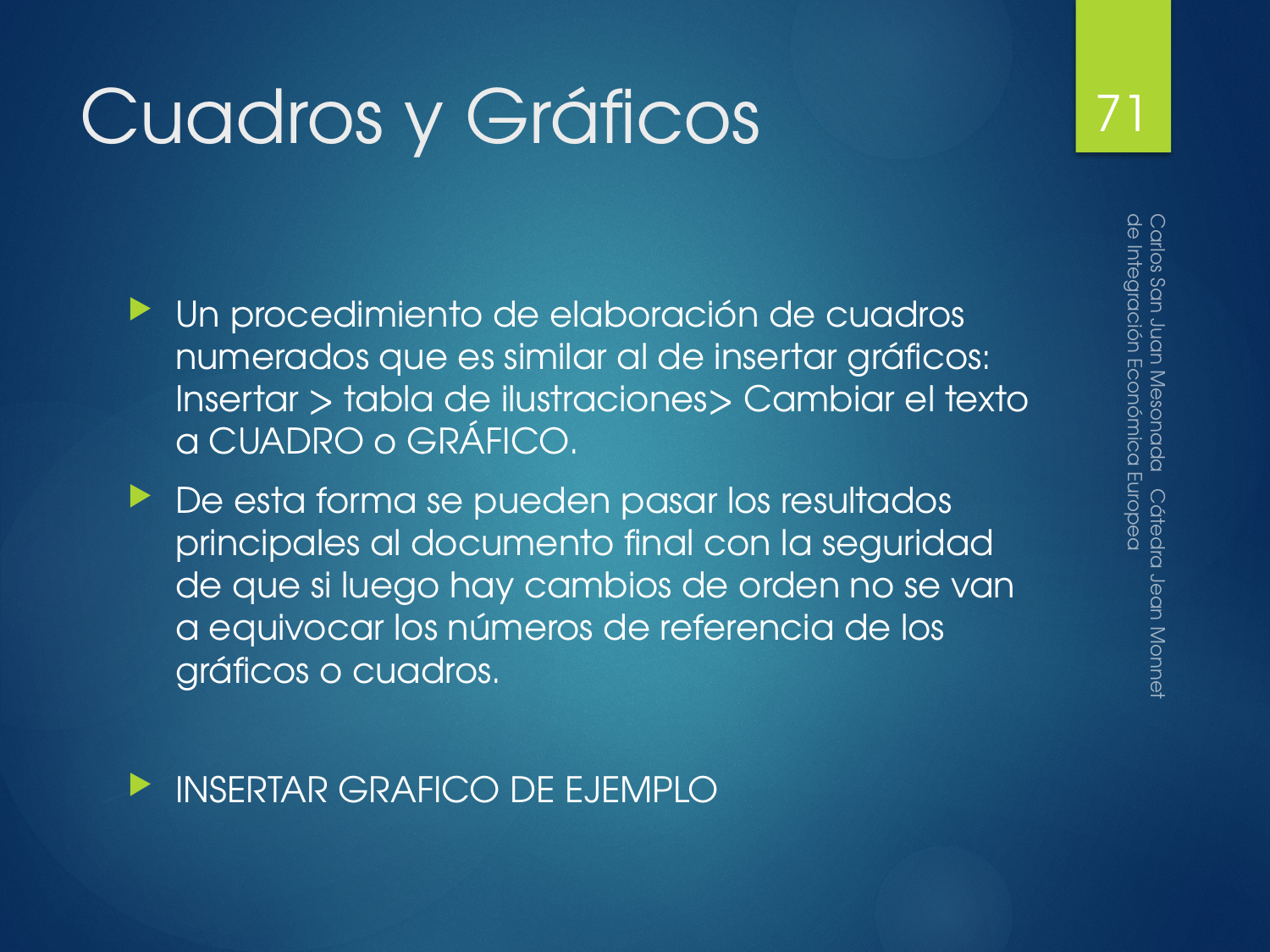

71
# Cuadros y Gráficos
Un procedimiento de elaboración de cuadros numerados que es similar al de insertar gráficos: Insertar > tabla de ilustraciones> Cambiar el texto a CUADRO o GRÁFICO.
De esta forma se pueden pasar los resultados principales al documento final con la seguridad de que si luego hay cambios de orden no se van a equivocar los números de referencia de los gráficos o cuadros.

INSERTAR GRAFICO DE EJEMPLO
Carlos San Juan Mesonada   Cátedra Jean Monnet de Integración Económica Europea